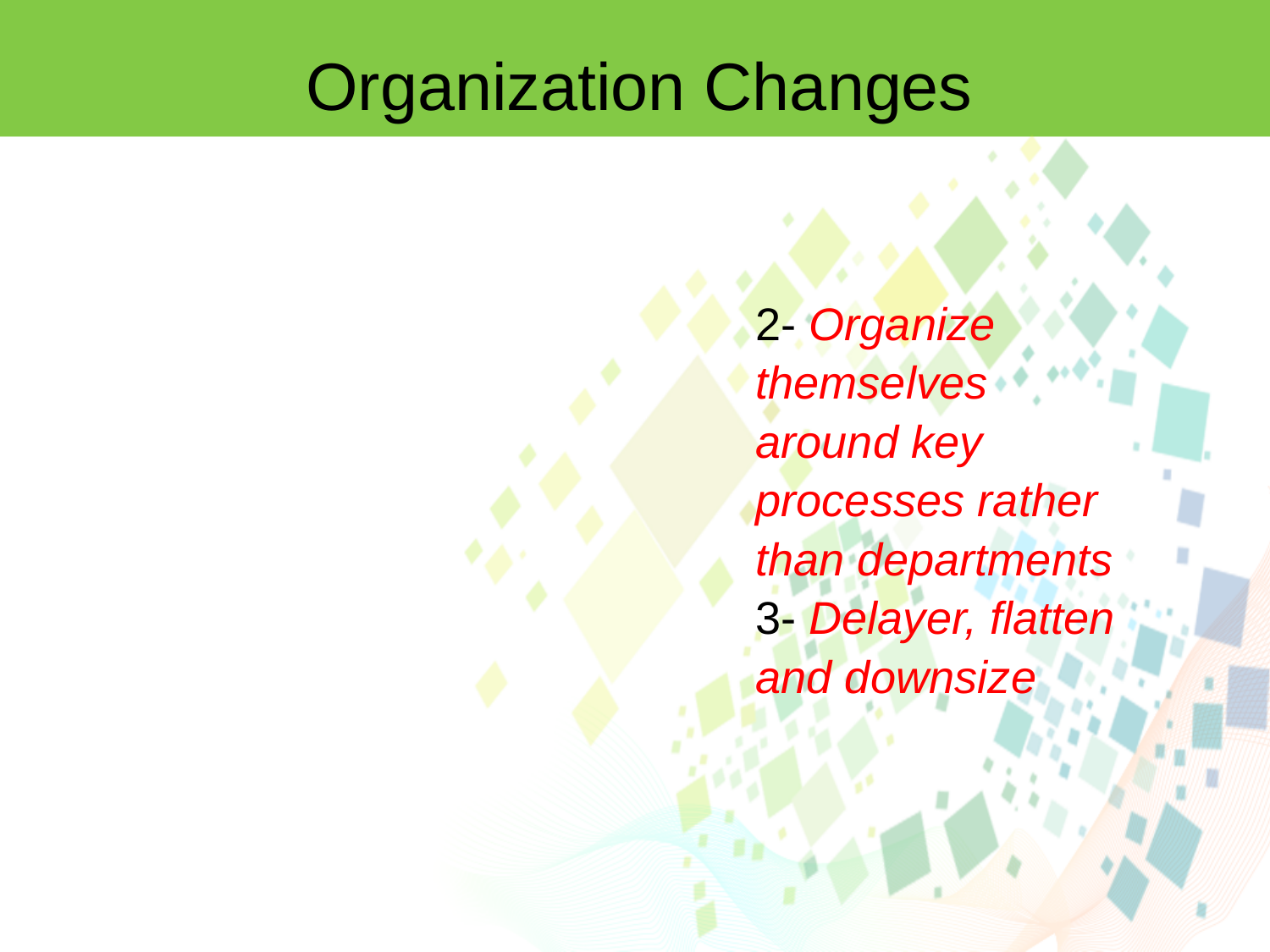

Organization Changes
2- Organize themselves around key processes rather than departments
3- Delayer, flatten and downsize